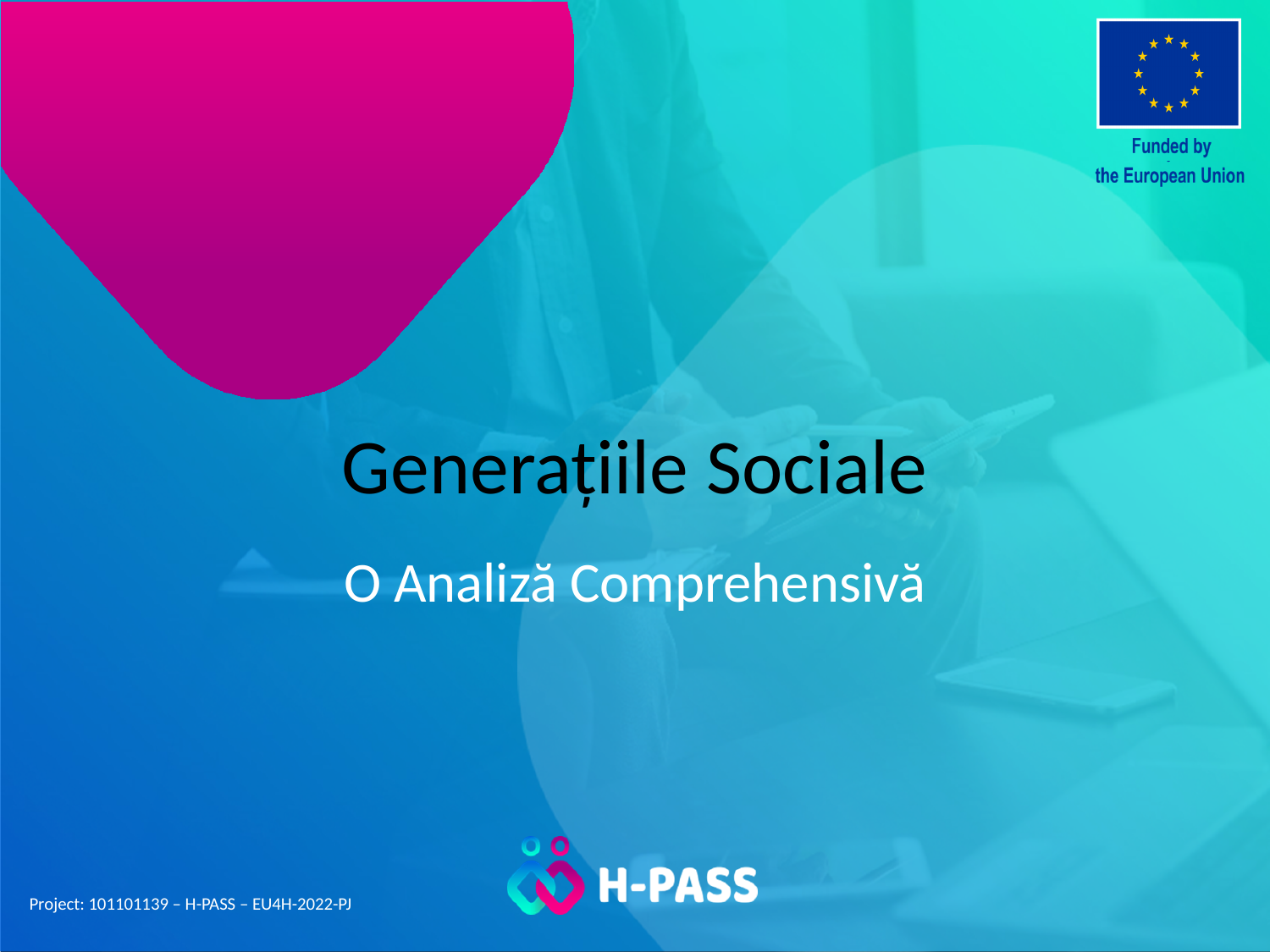

# Generațiile Sociale
O Analiză Comprehensivă
Project: 101101139 – H-PASS – EU4H-2022-PJ